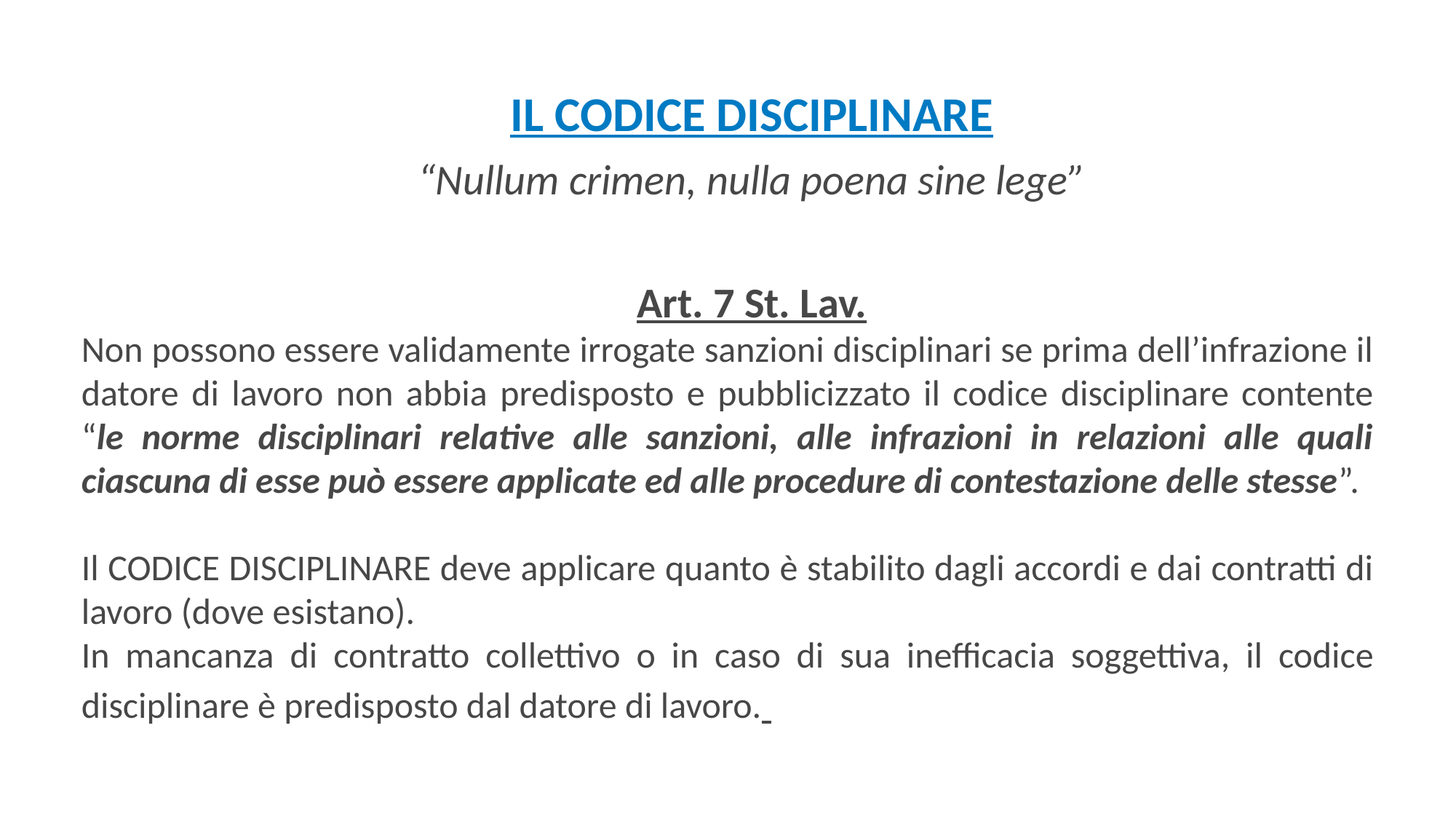

IL CODICE DISCIPLINARE
“Nullum crimen, nulla poena sine lege”

Art. 7 St. Lav.
Non possono essere validamente irrogate sanzioni disciplinari se prima dell’infrazione il datore di lavoro non abbia predisposto e pubblicizzato il codice disciplinare contente “le norme disciplinari relative alle sanzioni, alle infrazioni in relazioni alle quali ciascuna di esse può essere applicate ed alle procedure di contestazione delle stesse”.

Il CODICE DISCIPLINARE deve applicare quanto è stabilito dagli accordi e dai contratti di lavoro (dove esistano).
In mancanza di contratto collettivo o in caso di sua inefficacia soggettiva, il codice disciplinare è predisposto dal datore di lavoro.